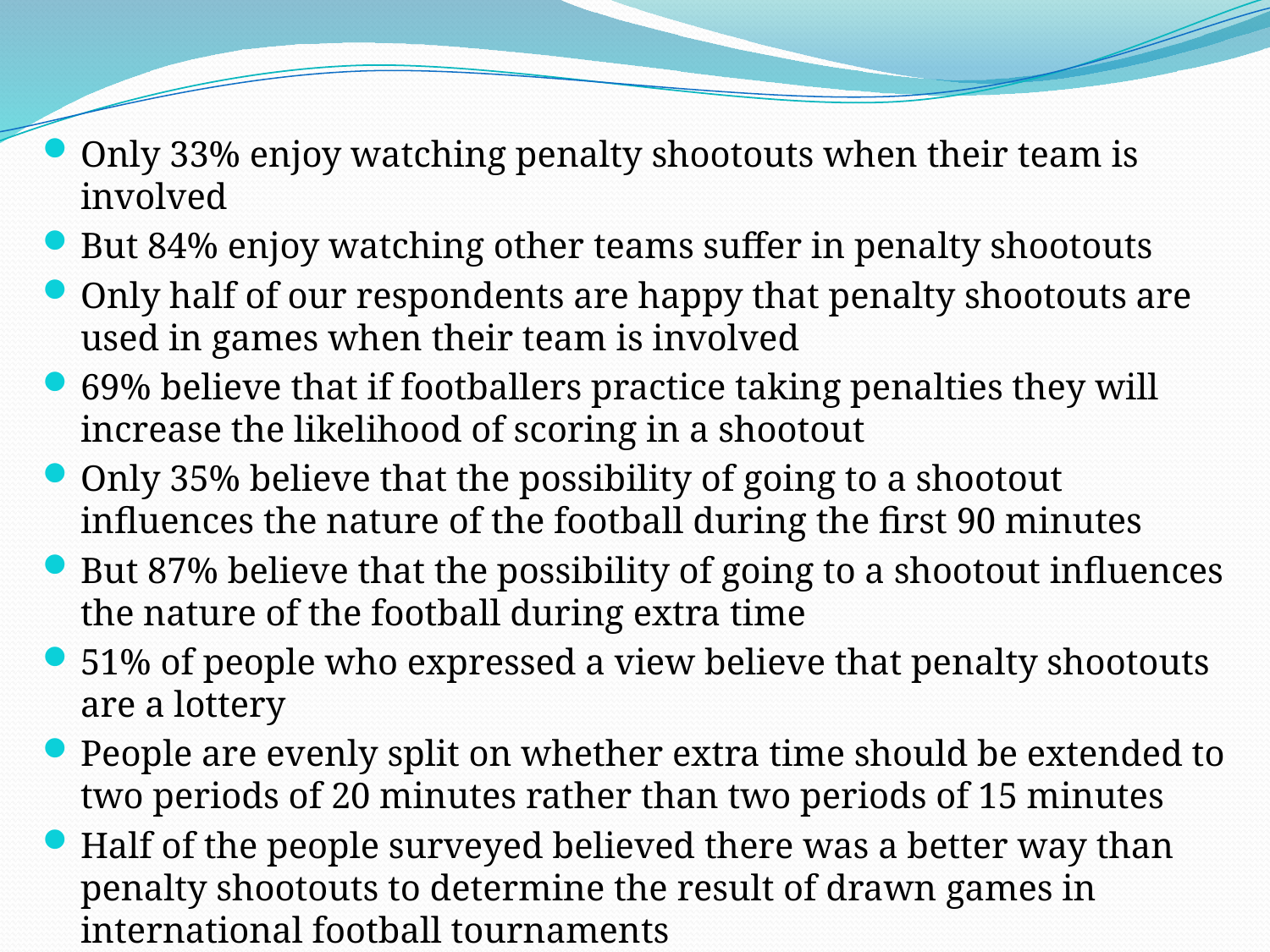

Only 33% enjoy watching penalty shootouts when their team is involved
But 84% enjoy watching other teams suffer in penalty shootouts
Only half of our respondents are happy that penalty shootouts are used in games when their team is involved
69% believe that if footballers practice taking penalties they will increase the likelihood of scoring in a shootout
Only 35% believe that the possibility of going to a shootout influences the nature of the football during the first 90 minutes
But 87% believe that the possibility of going to a shootout influences the nature of the football during extra time
51% of people who expressed a view believe that penalty shootouts are a lottery
People are evenly split on whether extra time should be extended to two periods of 20 minutes rather than two periods of 15 minutes
Half of the people surveyed believed there was a better way than penalty shootouts to determine the result of drawn games in international football tournaments